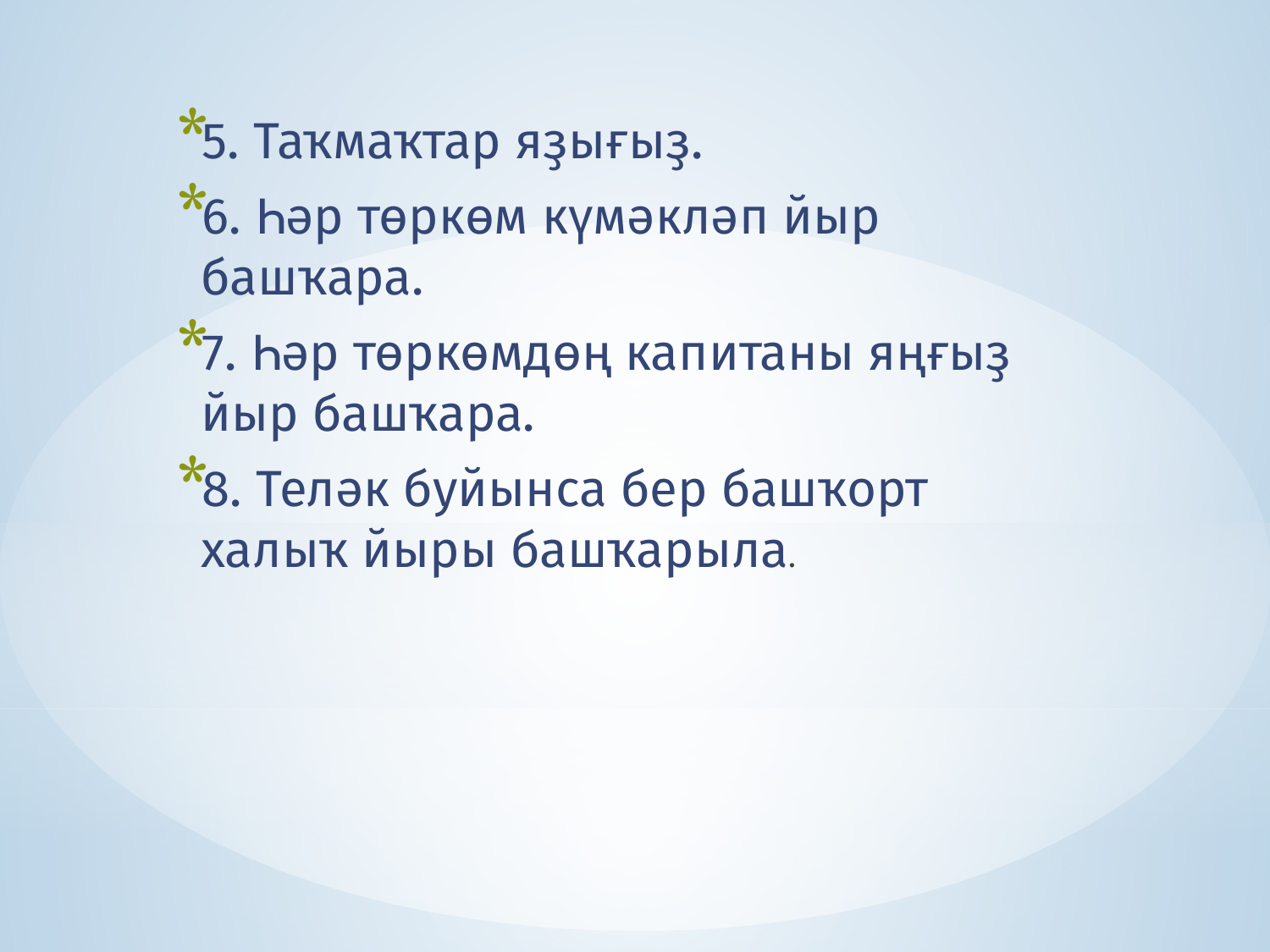

5. Таҡмаҡтар яҙығыҙ.
6. Һәр төркөм күмәкләп йыр башҡара.
7. Һәр төркөмдөң капитаны яңғыҙ йыр башҡара.
8. Теләк буйынса бер башҡорт халыҡ йыры башҡарыла.
#